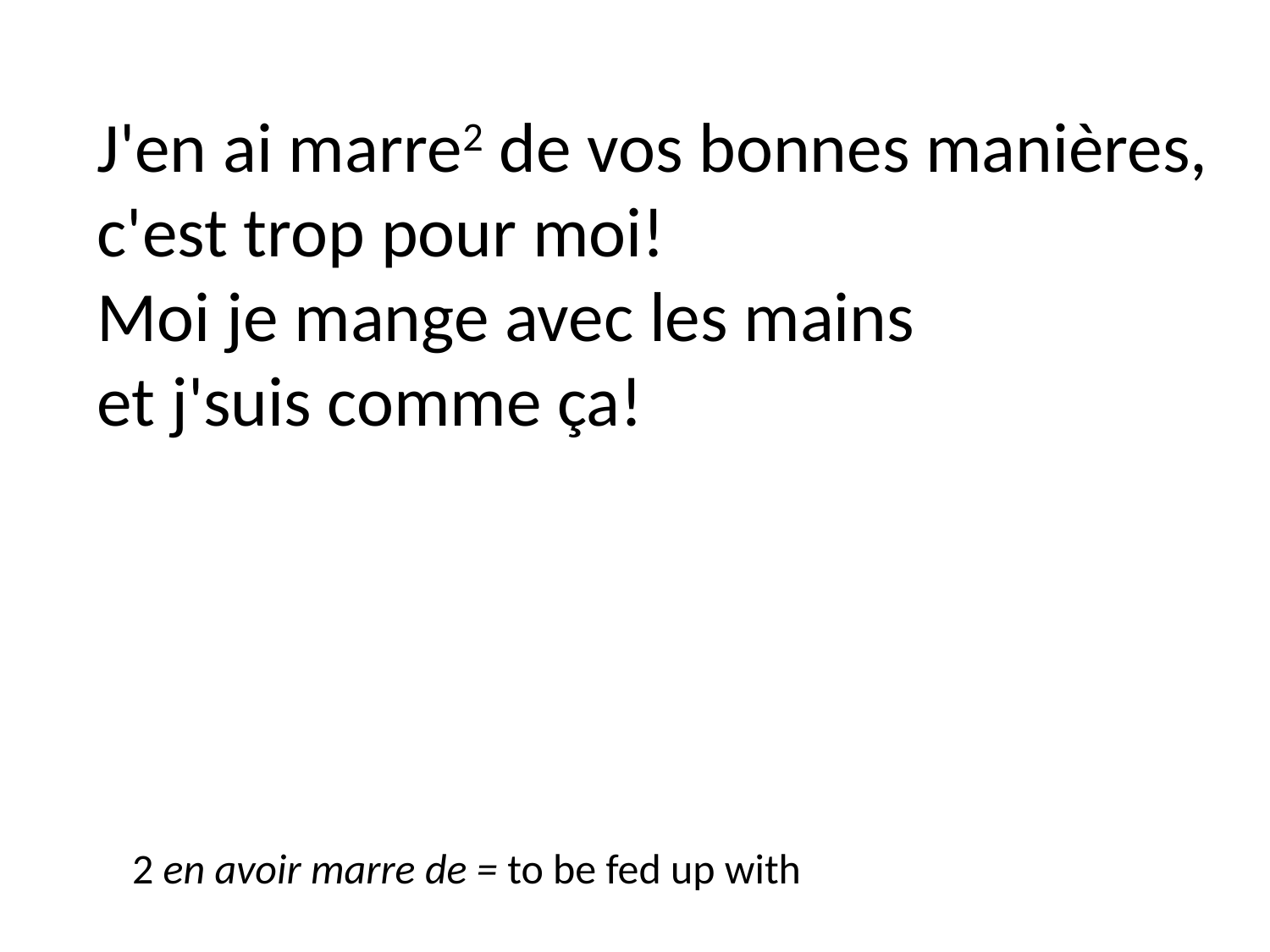

J'en ai marre2 de vos bonnes manières,
c'est trop pour moi!
Moi je mange avec les mains
et j'suis comme ça!

2 en avoir marre de = to be fed up with